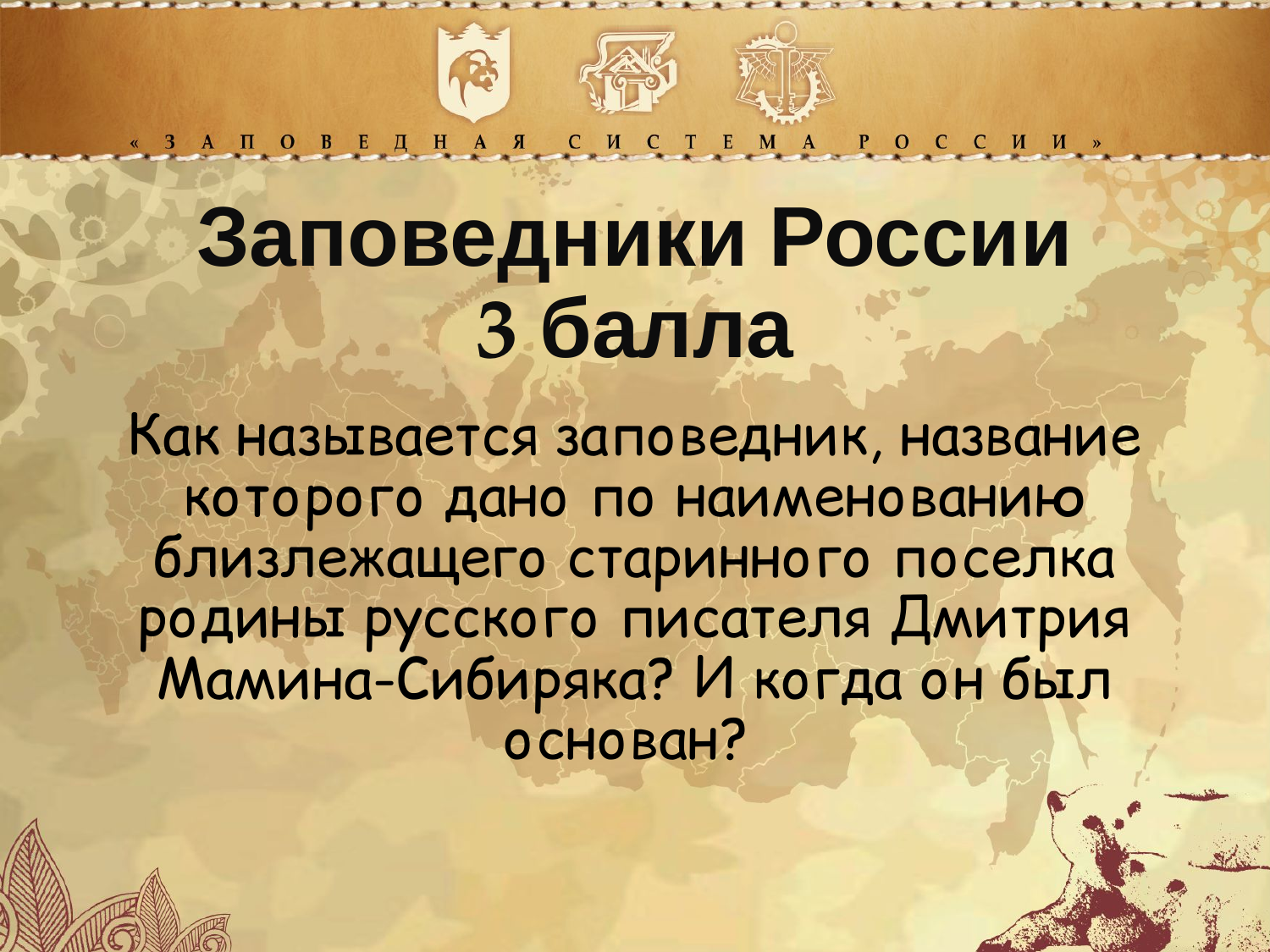

Заповедники России
3 балла
Как называется заповедник, название которого дано по наименованию близлежащего старинного поселка родины русского писателя Дмитрия Мамина-Сибиряка? И когда он был основан?